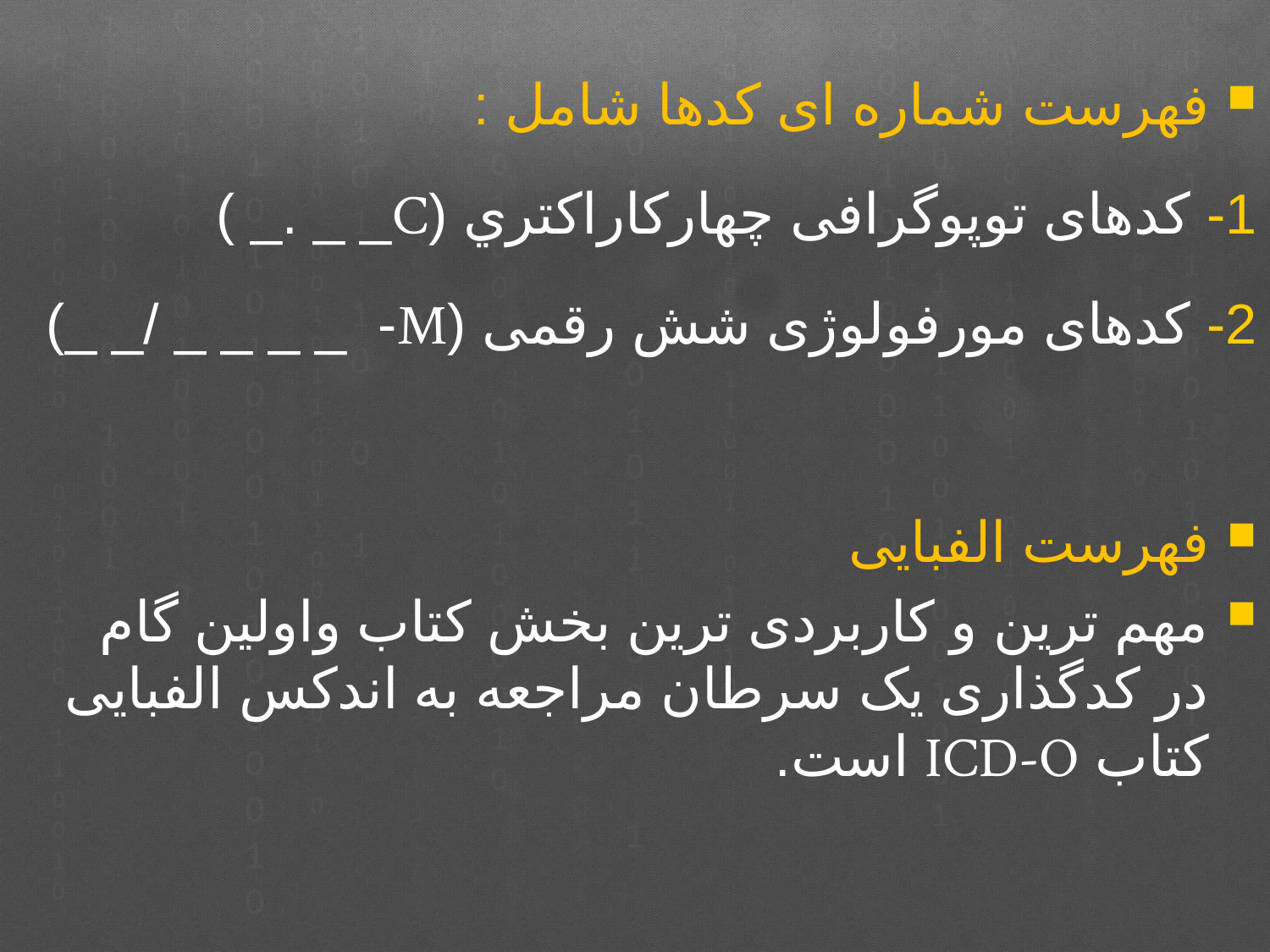

فهرست شماره ای کدها شامل :
1- کدهای توپوگرافی چهاركاراكتري (C_ _ ._ )
2- کدهای مورفولوژی شش رقمی (M-  _ _ _ _ /_ _)

فهرست الفبایی
مهم ترین و کاربردی ترین بخش کتاب واولین گام در کدگذاری یک سرطان مراجعه به اندکس الفبایی کتاب ICD-O است.